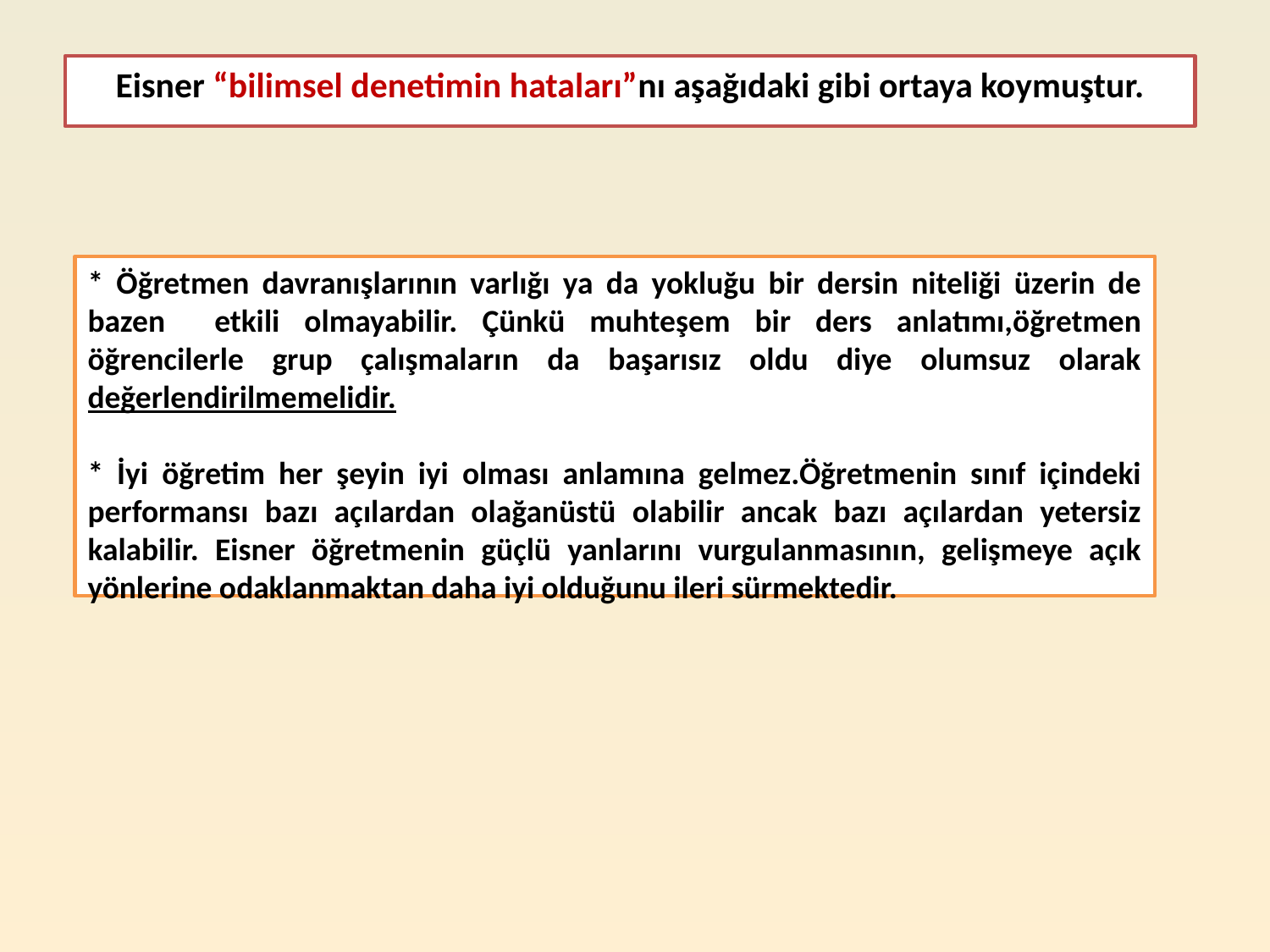

Eisner “bilimsel denetimin hataları”nı aşağıdaki gibi ortaya koymuştur.

* Öğretmen davranışlarının varlığı ya da yokluğu bir dersin niteliği üzerin de bazen  etkili olmayabilir. Çünkü muhteşem bir ders anlatımı,öğretmen öğrencilerle grup çalışmaların da başarısız oldu diye olumsuz olarak değerlendirilmemelidir.

* İyi öğretim her şeyin iyi olması anlamına gelmez.Öğretmenin sınıf içindeki performansı bazı açılardan olağanüstü olabilir ancak bazı açılardan yetersiz kalabilir. Eisner öğretmenin güçlü yanlarını vurgulanmasının, gelişmeye açık yönlerine odaklanmaktan daha iyi olduğunu ileri sürmektedir.